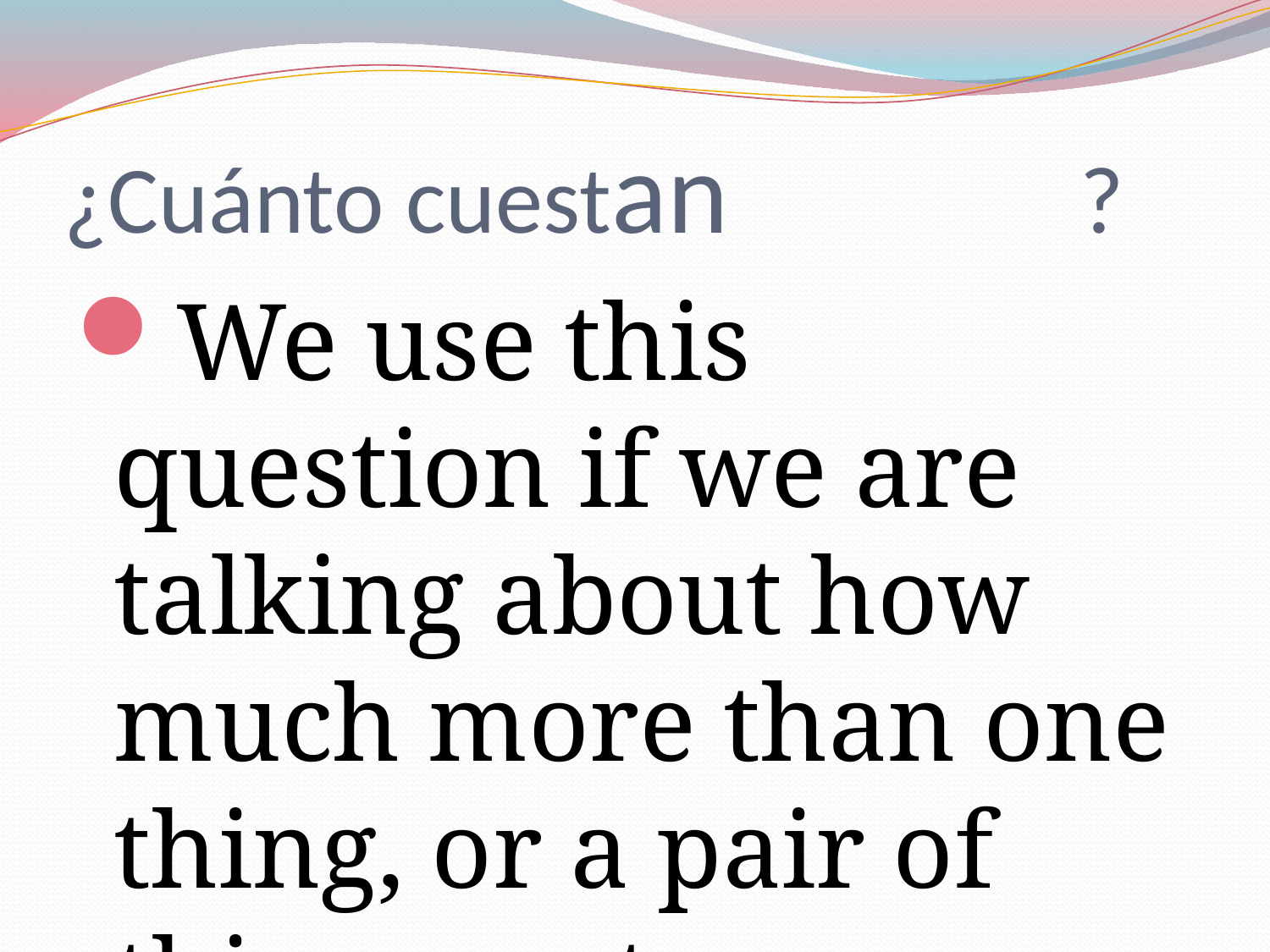

# ¿Cuánto cuestan 			?
We use this question if we are talking about how much more than one thing, or a pair of things cost.